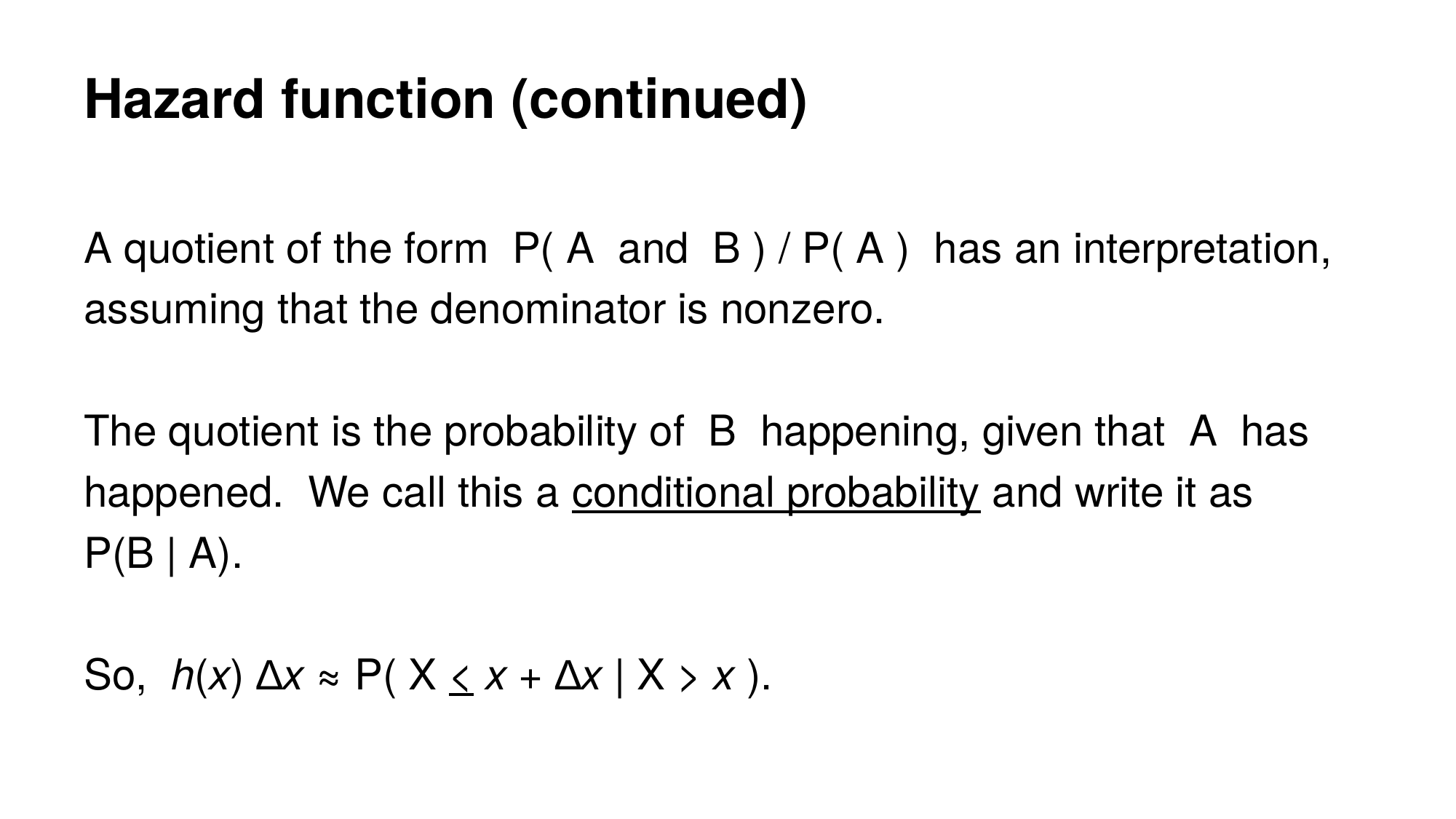

# Hazard function (continued)
A quotient of the form  P( A  and  B ) / P( A )  has an interpretation, assuming that the denominator is nonzero.

The quotient is the probability of  B  happening, given that  A  has happened.  We call this a conditional probability and write it as  P(B | A).

So,  h(x) ∆x ≈ P( X < x + ∆x | X > x ).